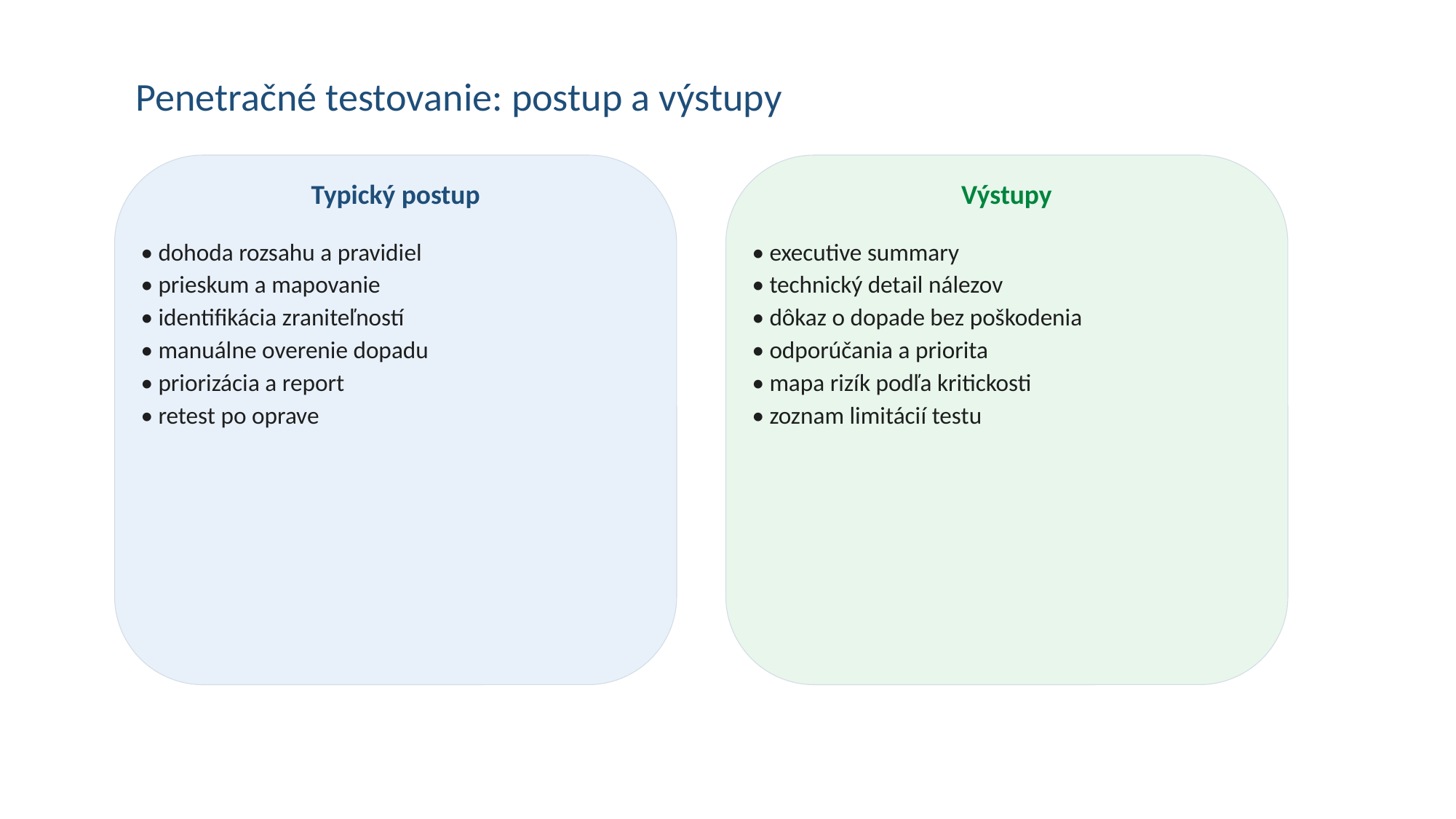

# Penetračné testovanie: postup a výstupy

Typický postup
Výstupy
• dohoda rozsahu a pravidiel
• prieskum a mapovanie
• identifikácia zraniteľností
• manuálne overenie dopadu
• priorizácia a report
• retest po oprave
• executive summary
• technický detail nálezov
• dôkaz o dopade bez poškodenia
• odporúčania a priorita
• mapa rizík podľa kritickosti
• zoznam limitácií testu